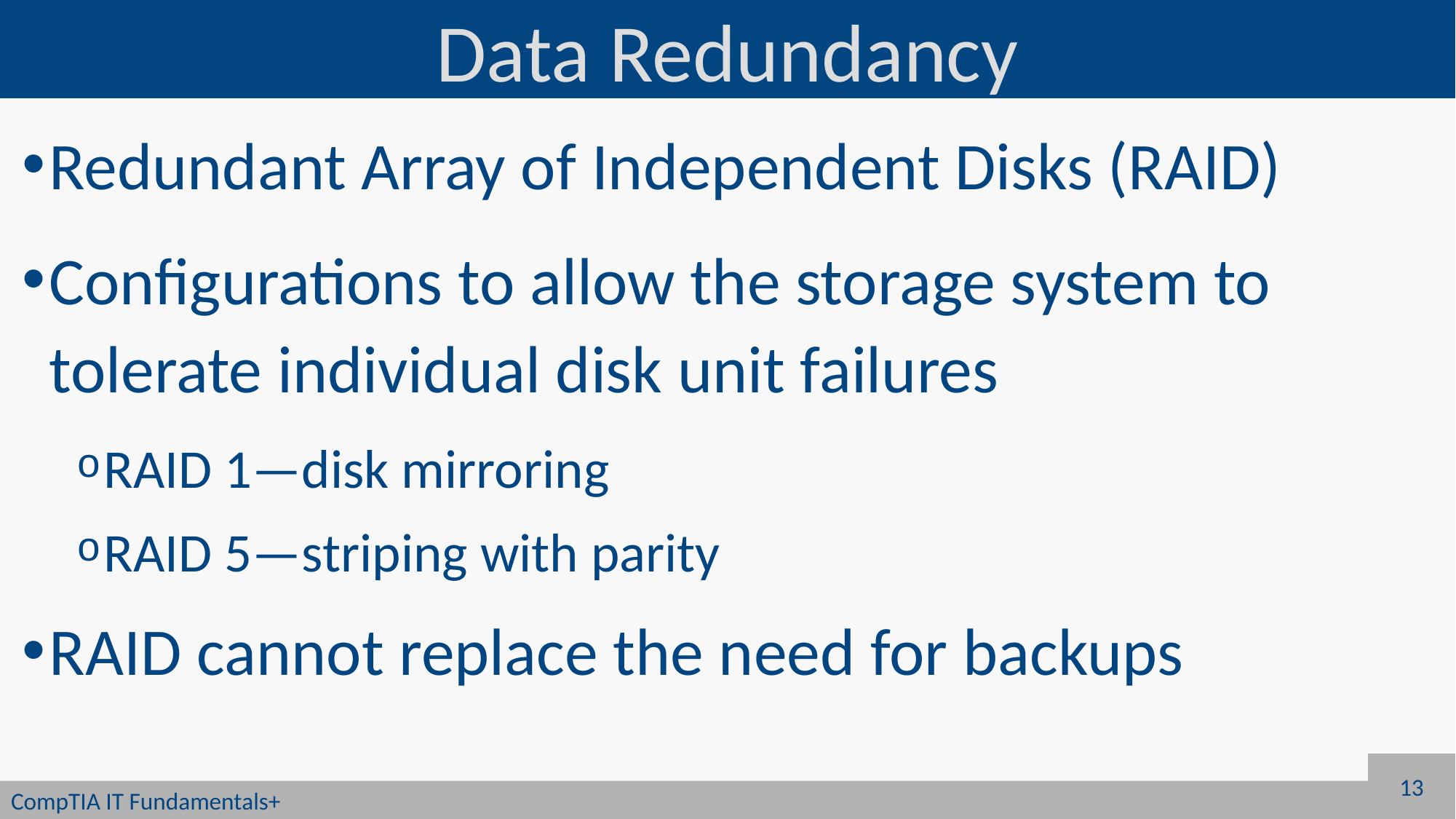

# Data Redundancy
Redundant Array of Independent Disks (RAID)
Configurations to allow the storage system to tolerate individual disk unit failures
RAID 1—disk mirroring
RAID 5—striping with parity
RAID cannot replace the need for backups
13
CompTIA IT Fundamentals+